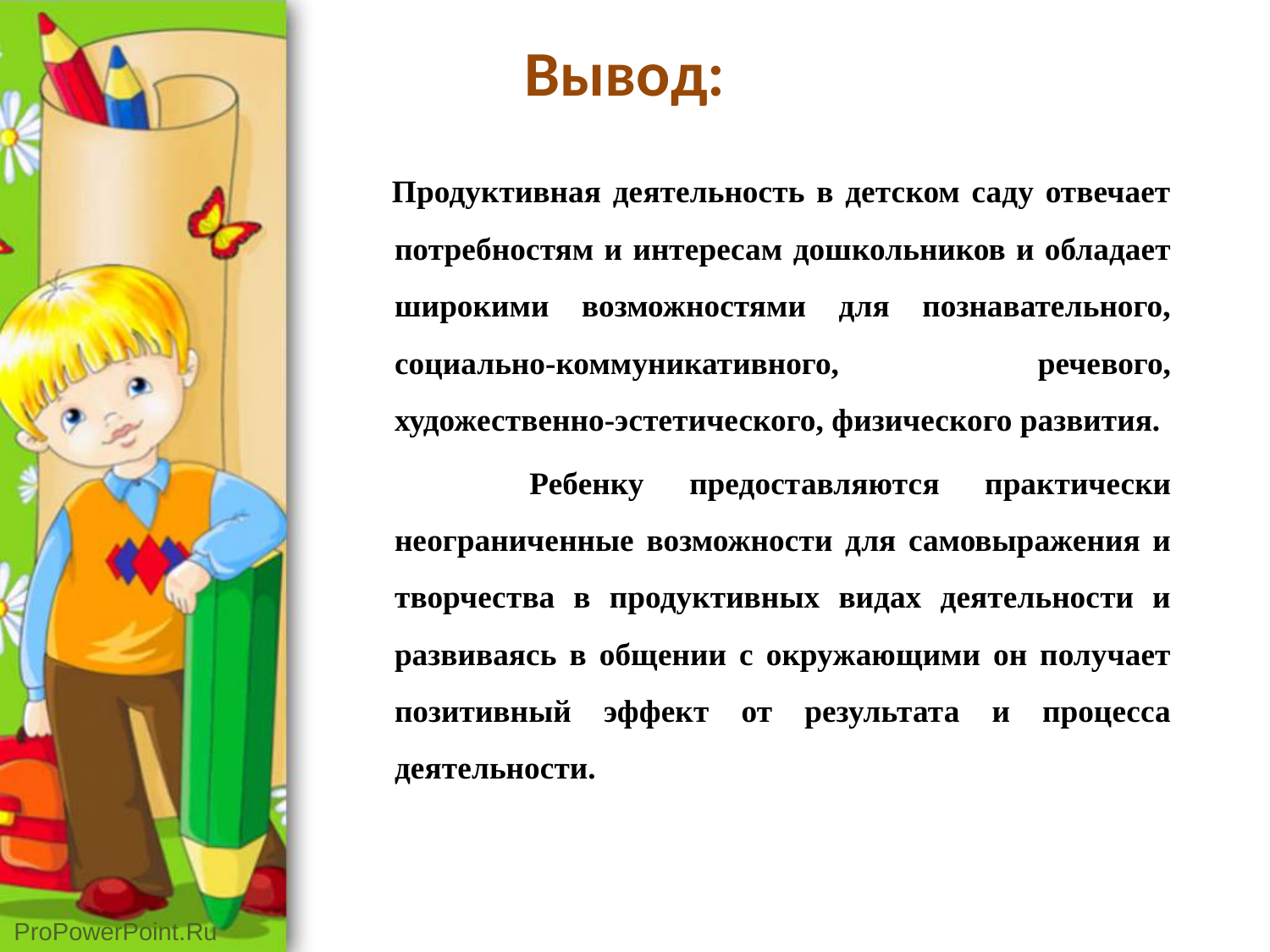

Вывод:
    Продуктивная деятельность в детском саду отвечает потребностям и интересам дошкольников и обладает широкими возможностями для познавательного, социально-коммуникативного, речевого, художественно-эстетического, физического развития.
    Ребенку предоставляются практически неограниченные возможности для самовыражения и творчества в продуктивных видах деятельности и развиваясь в общении с окружающими он получает позитивный эффект от результата и процесса деятельности.